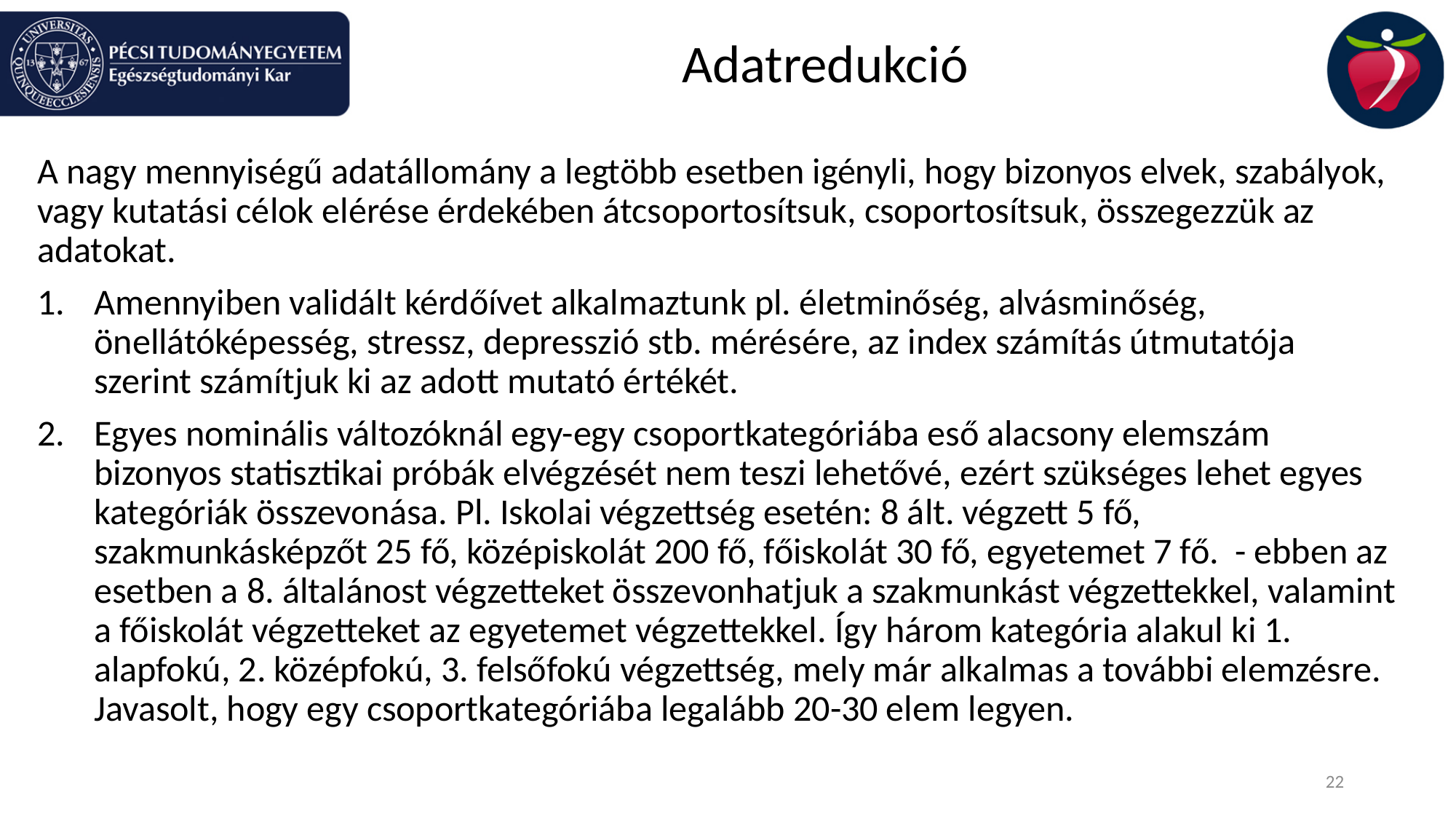

# Adatredukció
A nagy mennyiségű adatállomány a legtöbb esetben igényli, hogy bizonyos elvek, szabályok, vagy kutatási célok elérése érdekében átcsoportosítsuk, csoportosítsuk, összegezzük az adatokat.
Amennyiben validált kérdőívet alkalmaztunk pl. életminőség, alvásminőség, önellátóképesség, stressz, depresszió stb. mérésére, az index számítás útmutatója szerint számítjuk ki az adott mutató értékét.
Egyes nominális változóknál egy-egy csoportkategóriába eső alacsony elemszám bizonyos statisztikai próbák elvégzését nem teszi lehetővé, ezért szükséges lehet egyes kategóriák összevonása. Pl. Iskolai végzettség esetén: 8 ált. végzett 5 fő, szakmunkásképzőt 25 fő, középiskolát 200 fő, főiskolát 30 fő, egyetemet 7 fő.  - ebben az esetben a 8. általánost végzetteket összevonhatjuk a szakmunkást végzettekkel, valamint a főiskolát végzetteket az egyetemet végzettekkel. Így három kategória alakul ki 1. alapfokú, 2. középfokú, 3. felsőfokú végzettség, mely már alkalmas a további elemzésre. Javasolt, hogy egy csoportkategóriába legalább 20-30 elem legyen.
22